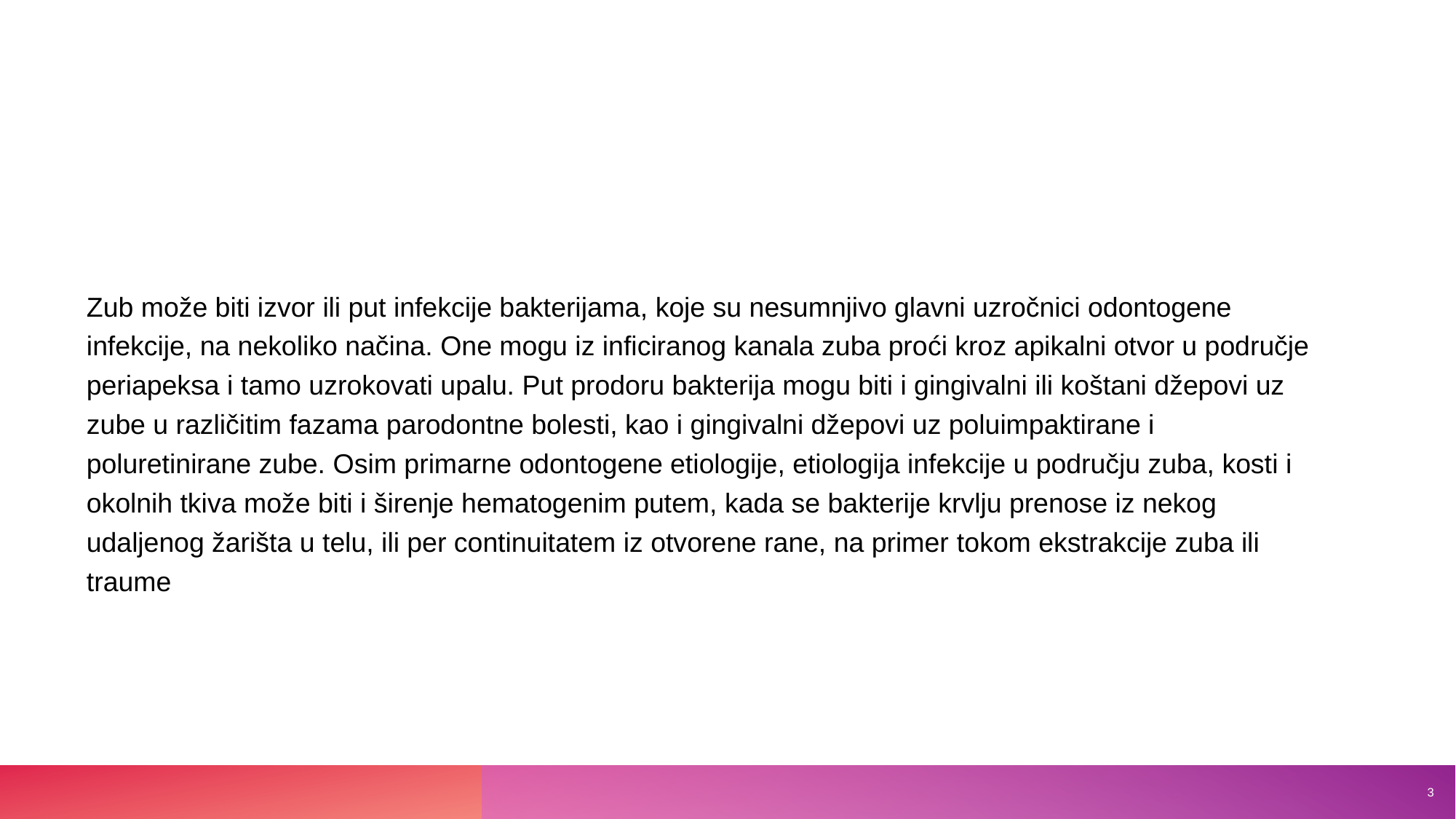

Sample Footer Text
Zub može biti izvor ili put infekcije bakterijama, koje su nesumnjivo glavni uzročnici odontogene infekcije, na nekoliko načina. One mogu iz inficiranog kanala zuba proći kroz apikalni otvor u područje periapeksa i tamo uzrokovati upalu. Put prodoru bakterija mogu biti i gingivalni ili koštani džepovi uz zube u različitim fazama parodontne bolesti, kao i gingivalni džepovi uz poluimpaktirane i poluretinirane zube. Osim primarne odontogene etiologije, etiologija infekcije u području zuba, kosti i okolnih tkiva može biti i širenje hematogenim putem, kada se bakterije krvlju prenose iz nekog udaljenog žarišta u telu, ili per continuitatem iz otvorene rane, na primer tokom ekstrakcije zuba ili traume
3